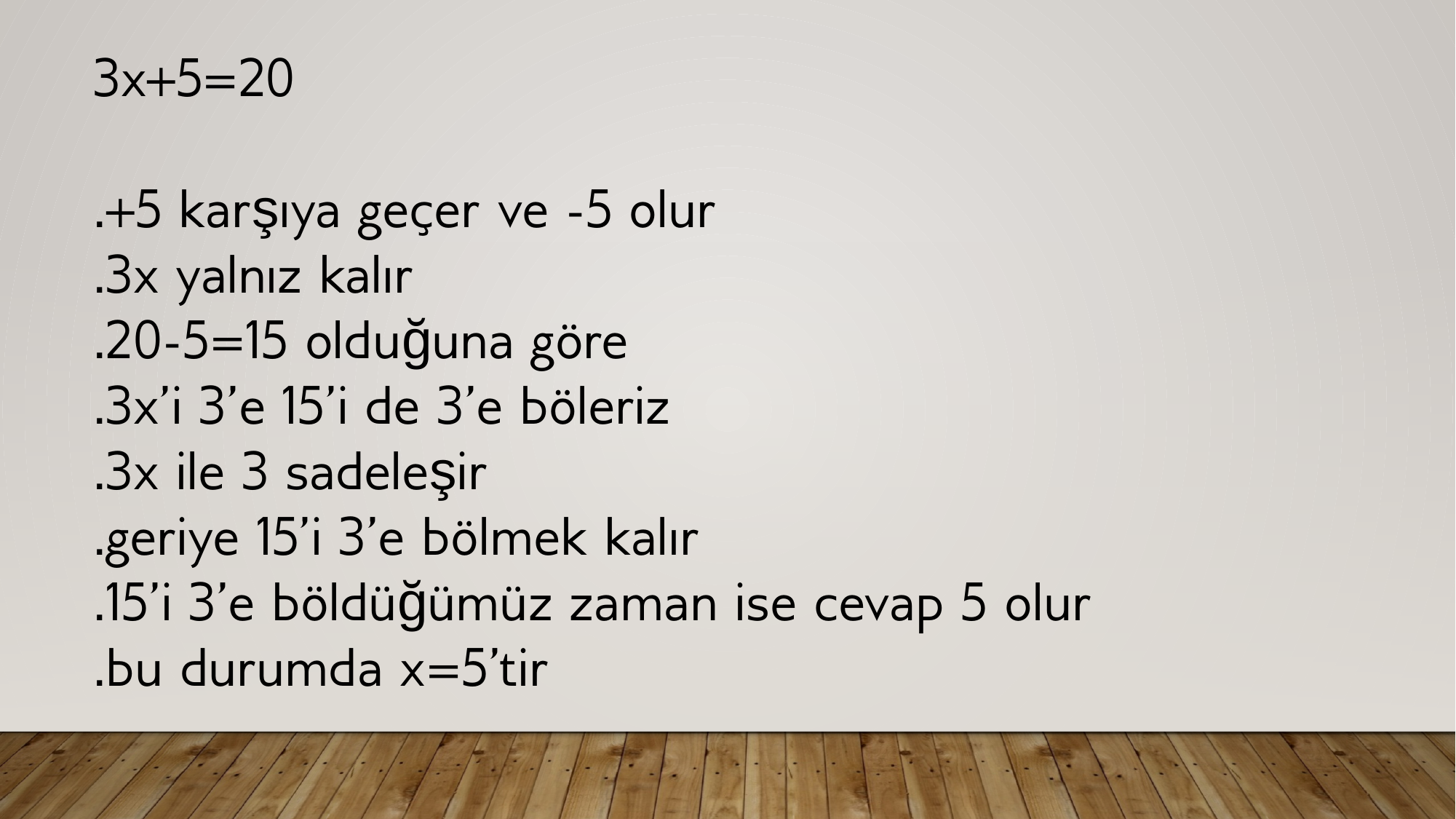

3x+5=20

.+5 karşıya geçer ve -5 olur
.3x yalnız kalır
.20-5=15 olduğuna göre
.3x’i 3’e 15’i de 3’e böleriz
.3x ile 3 sadeleşir
.geriye 15’i 3’e bölmek kalır
.15’i 3’e böldüğümüz zaman ise cevap 5 olur
.bu durumda x=5’tir